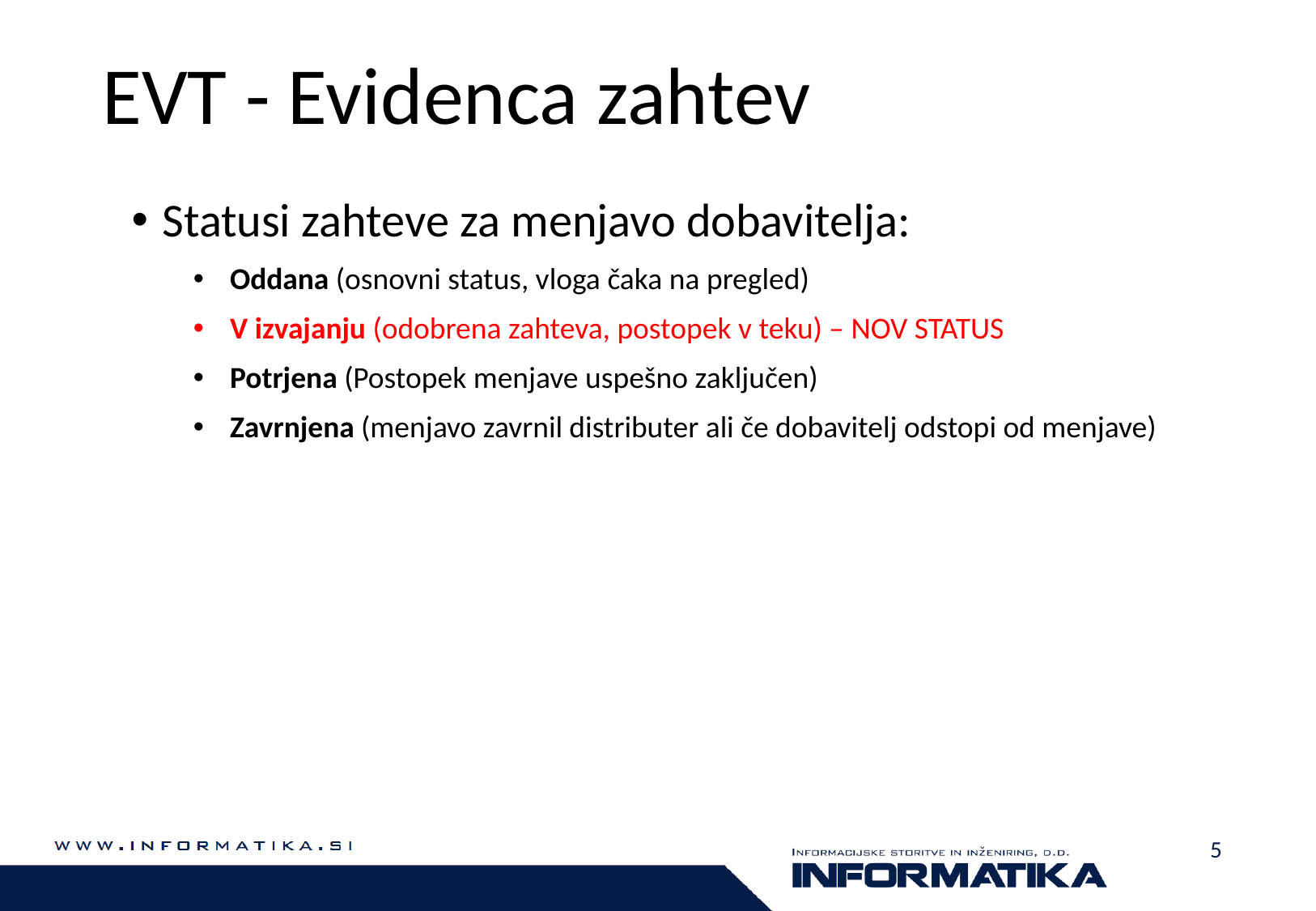

# EVT - Evidenca zahtev
Statusi zahteve za menjavo dobavitelja:
Oddana (osnovni status, vloga čaka na pregled)
V izvajanju (odobrena zahteva, postopek v teku) – NOV STATUS
Potrjena (Postopek menjave uspešno zaključen)
Zavrnjena (menjavo zavrnil distributer ali če dobavitelj odstopi od menjave)